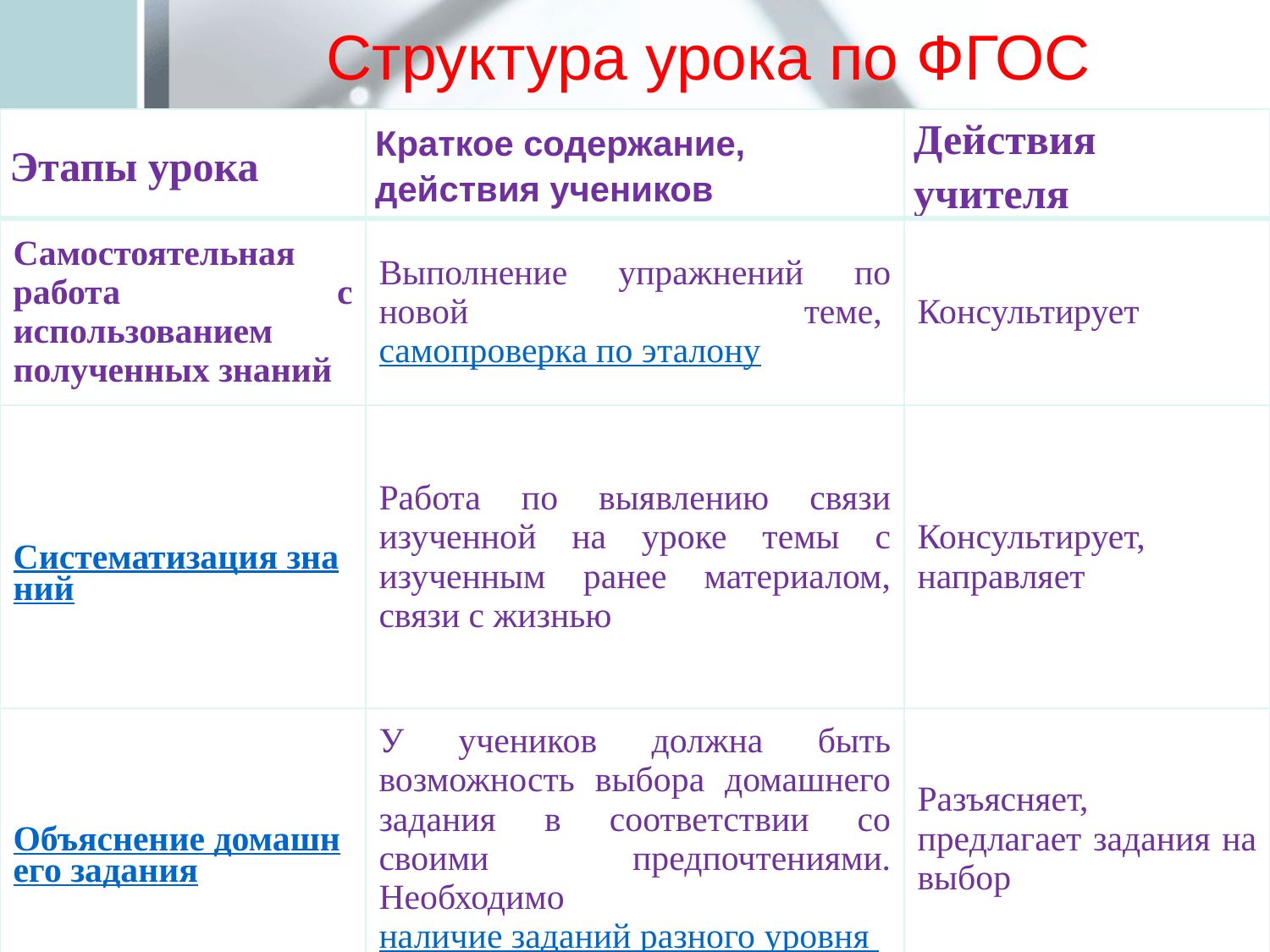

# Структура урока по ФГОС
| Этапы урока | Краткое содержание, действия учеников | Действия учителя |
| --- | --- | --- |
| Самостоятельная работа с использованием полученных знаний | Выполнение упражнений по новой теме, самопроверка по эталону | Консультирует |
| Систематизация знаний | Работа по выявлению связи изученной на уроке темы с изученным ранее материалом, связи с жизнью | Консультирует, направляет |
| Объяснение домашнего задания | У учеников должна быть возможность выбора домашнего задания в соответствии со своими предпочтениями. Необходимо наличие заданий разного уровня сложности | Разъясняет, предлагает задания на выбор |